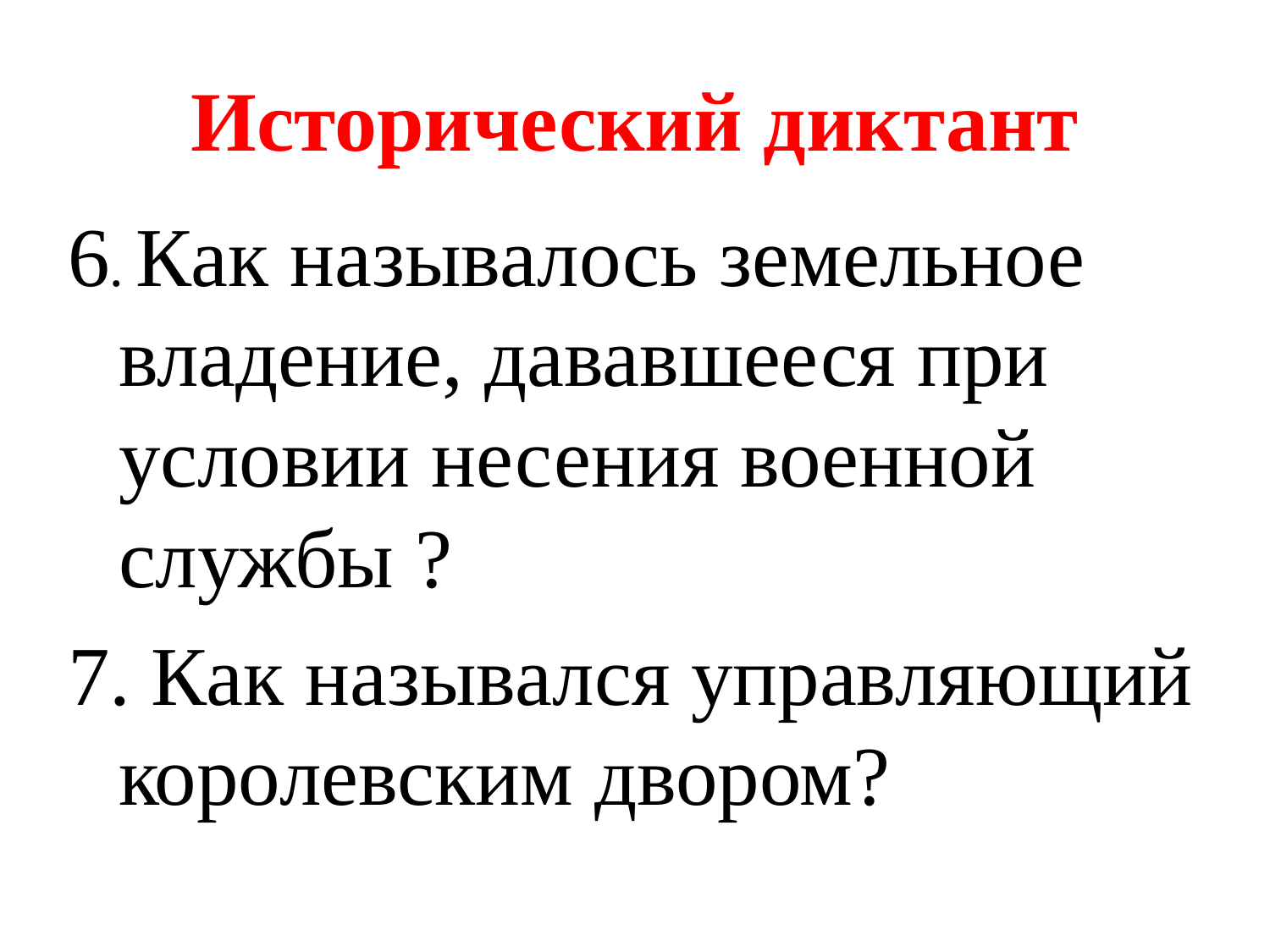

# Исторический диктант
6. Как называлось земельное владение, дававшееся при условии несения военной службы ?
7. Как назывался управляющий королевским двором?